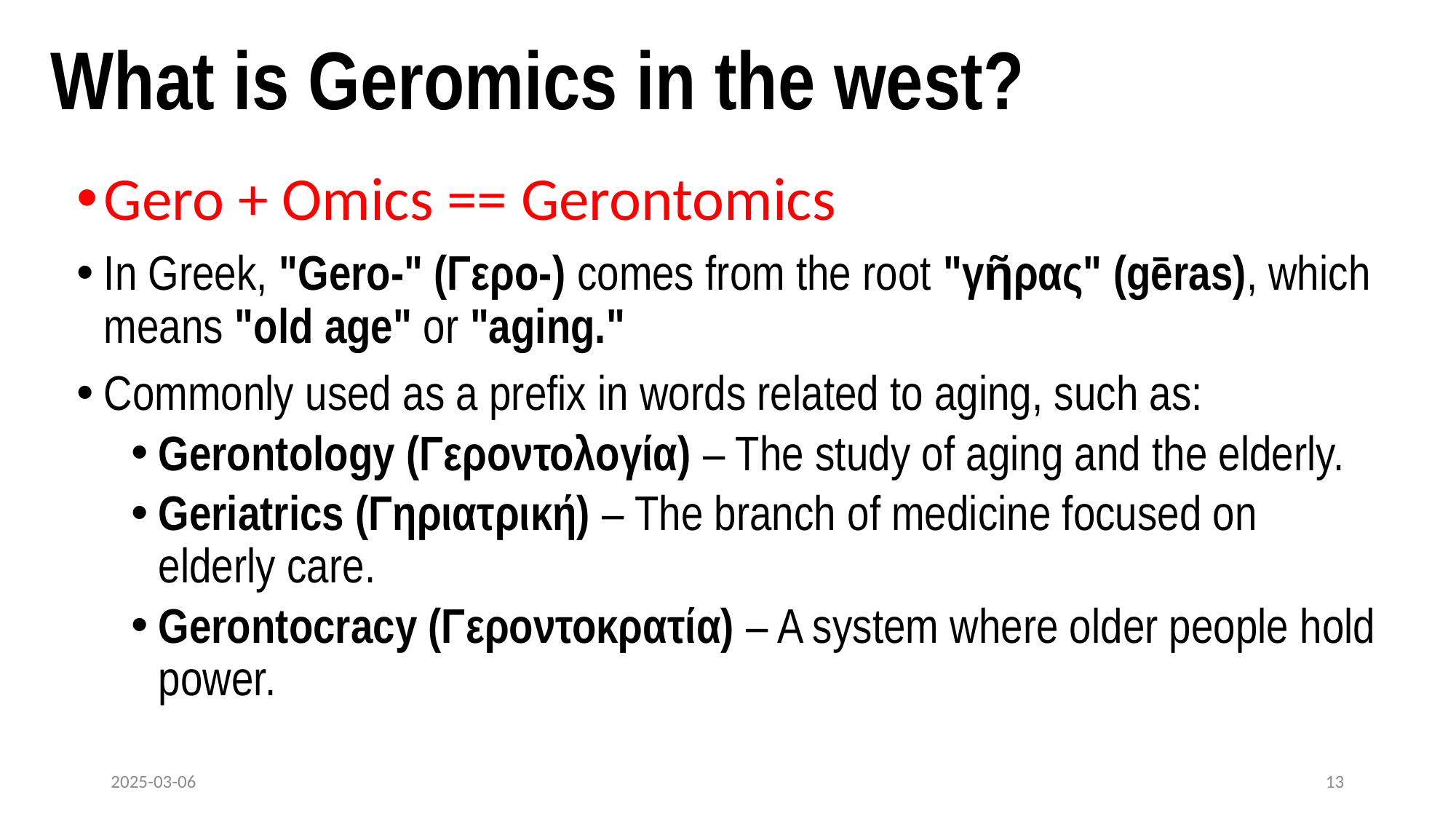

# What is Geromics in the west?
Gero + Omics == Gerontomics
In Greek, "Gero-" (Γερο-) comes from the root "γῆρας" (gēras), which means "old age" or "aging."
Commonly used as a prefix in words related to aging, such as:
Gerontology (Γεροντολογία) – The study of aging and the elderly.
Geriatrics (Γηριατρική) – The branch of medicine focused on elderly care.
Gerontocracy (Γεροντοκρατία) – A system where older people hold power.

2025-03-06
13